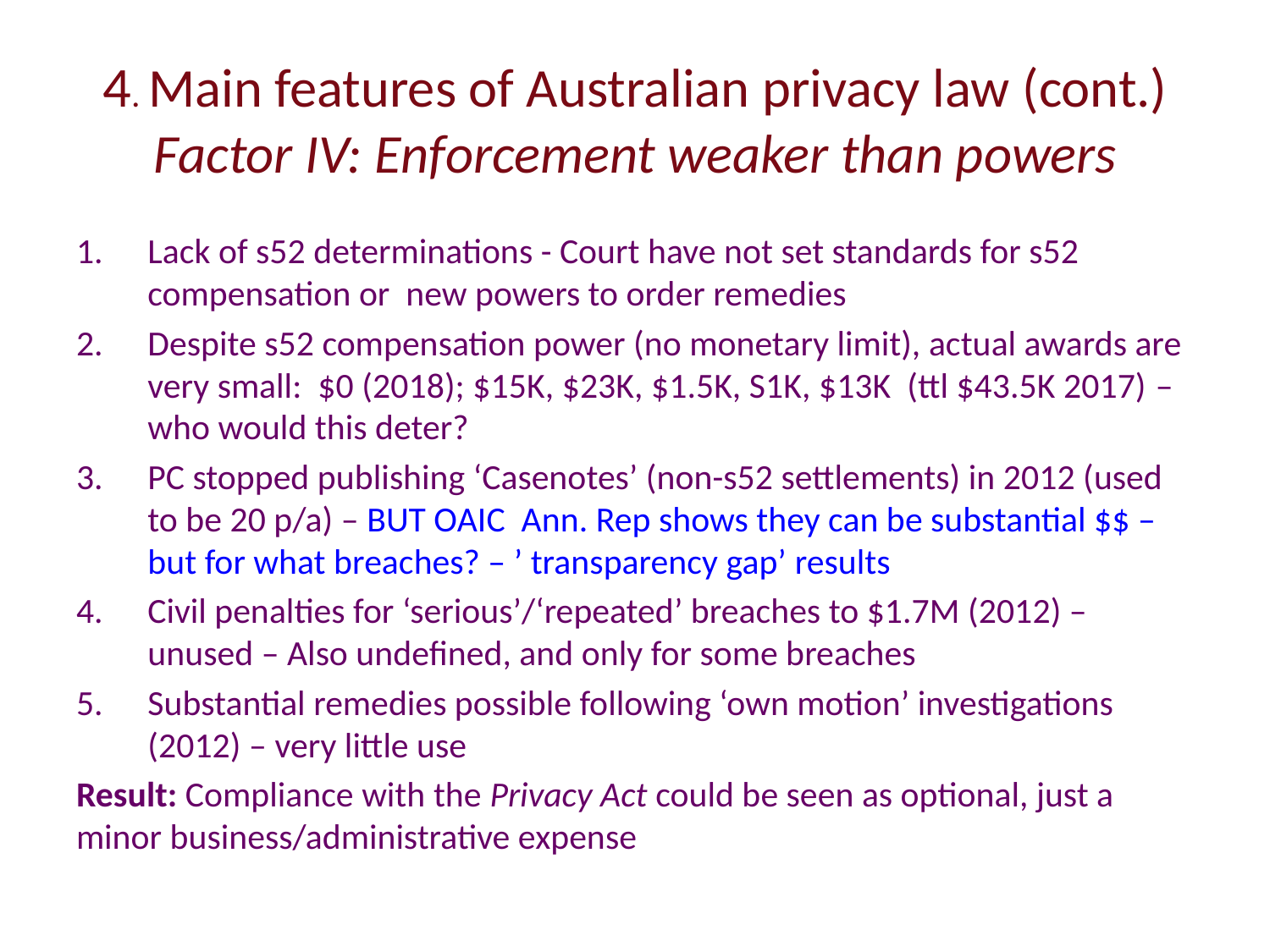

# 4. Main features of Australian privacy law (cont.) Factor IV: Enforcement weaker than powers
Lack of s52 determinations - Court have not set standards for s52 compensation or  new powers to order remedies
Despite s52 compensation power (no monetary limit), actual awards are very small:  $0 (2018); $15K, $23K, $1.5K, S1K, $13K  (ttl $43.5K 2017) – who would this deter?
PC stopped publishing ‘Casenotes’ (non-s52 settlements) in 2012 (used to be 20 p/a) – BUT OAIC  Ann. Rep shows they can be substantial $$ – but for what breaches? – ’ transparency gap’ results
Civil penalties for ‘serious’/‘repeated’ breaches to $1.7M (2012) – unused – Also undefined, and only for some breaches
Substantial remedies possible following ‘own motion’ investigations (2012) – very little use
Result: Compliance with the Privacy Act could be seen as optional, just a minor business/administrative expense